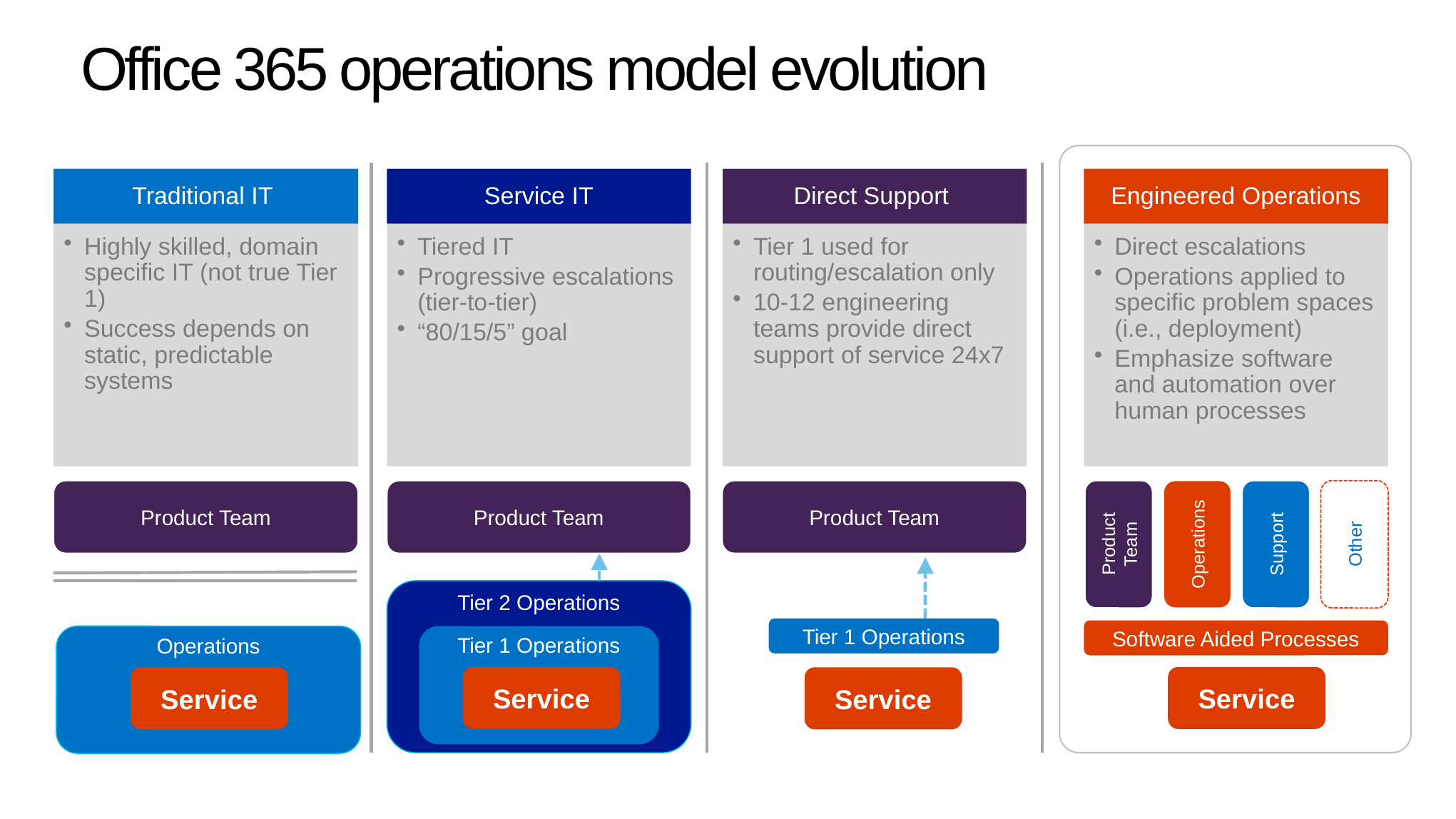

# Office 365 operations model evolution

Traditional IT
Service IT
Direct Support
Engineered Operations
Highly skilled, domain specific IT (not true Tier 1)
Success depends on static, predictable systems
Tiered IT
Progressive escalations (tier-to-tier)
“80/15/5” goal
Tier 1 used for routing/escalation only
10-12 engineering teams provide direct support of service 24x7
Direct escalations
Operations applied to specific problem spaces (i.e., deployment)
Emphasize software and automation over human processes
Product Team
Product Team
Product Team
Product Team
Operations
Support
Other
Tier 2 Operations
Tier 1 Operations
Software Aided Processes
Operations
Tier 1 Operations
Service
Service
Service
Service